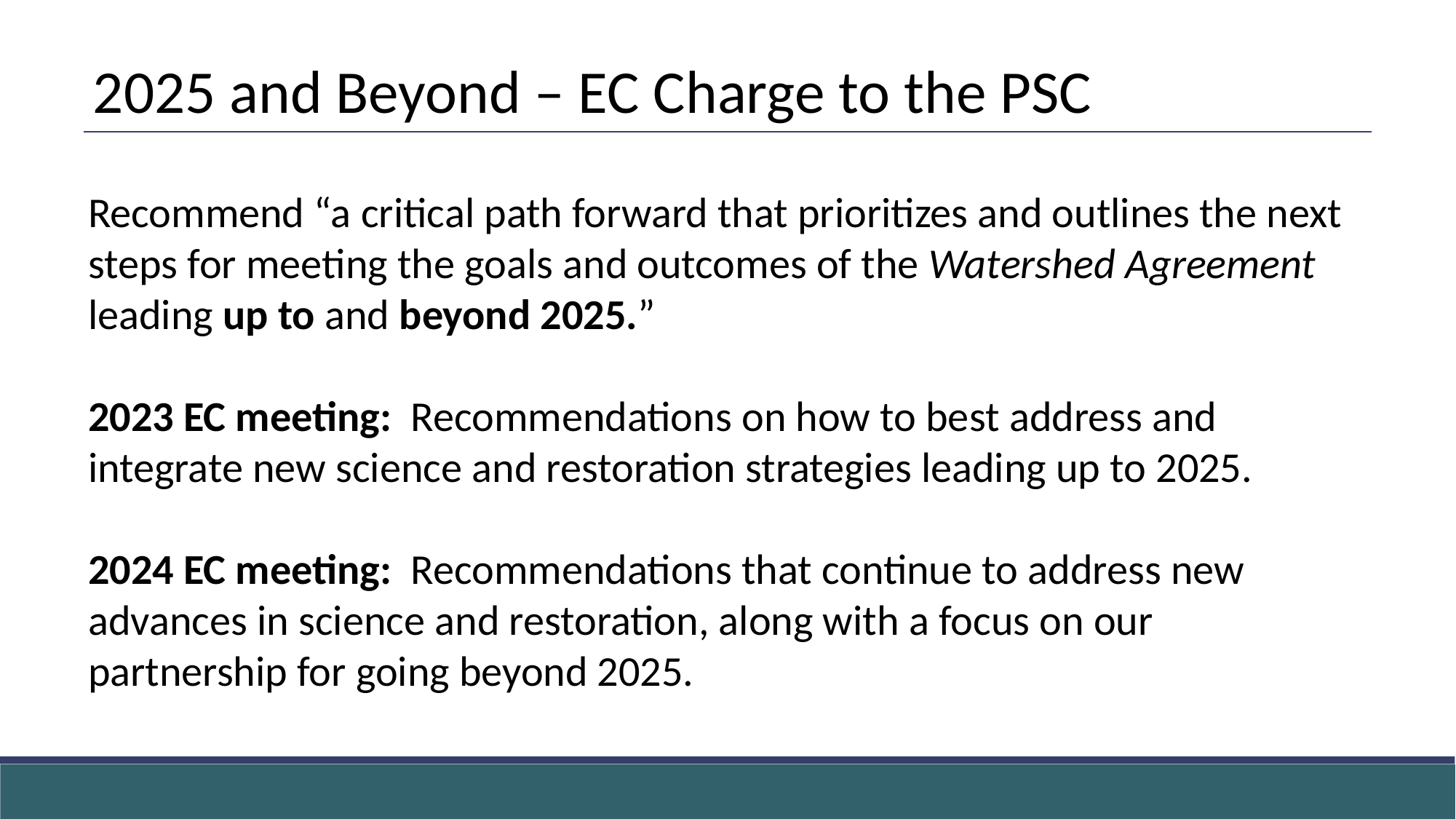

2025 and Beyond – EC Charge to the PSC
Recommend “a critical path forward that prioritizes and outlines the next steps for meeting the goals and outcomes of the Watershed Agreement leading up to and beyond 2025.”

2023 EC meeting:  Recommendations on how to best address and integrate new science and restoration strategies leading up to 2025.

2024 EC meeting:  Recommendations that continue to address new advances in science and restoration, along with a focus on our partnership for going beyond 2025.